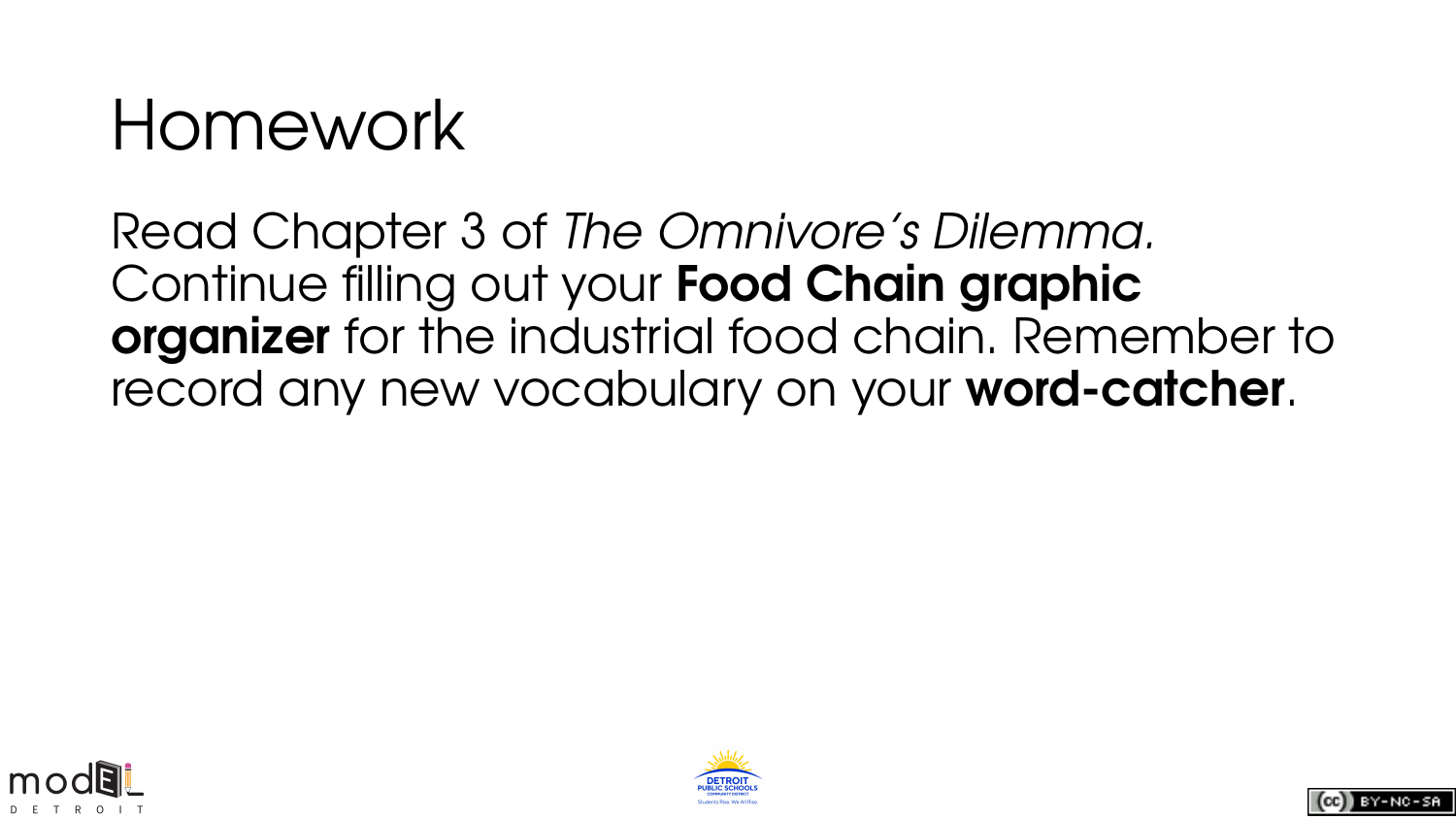

# Homework
Read Chapter 3 of The Omnivore’s Dilemma. Continue filling out your Food Chain graphic organizer for the industrial food chain. Remember to record any new vocabulary on your word-catcher.